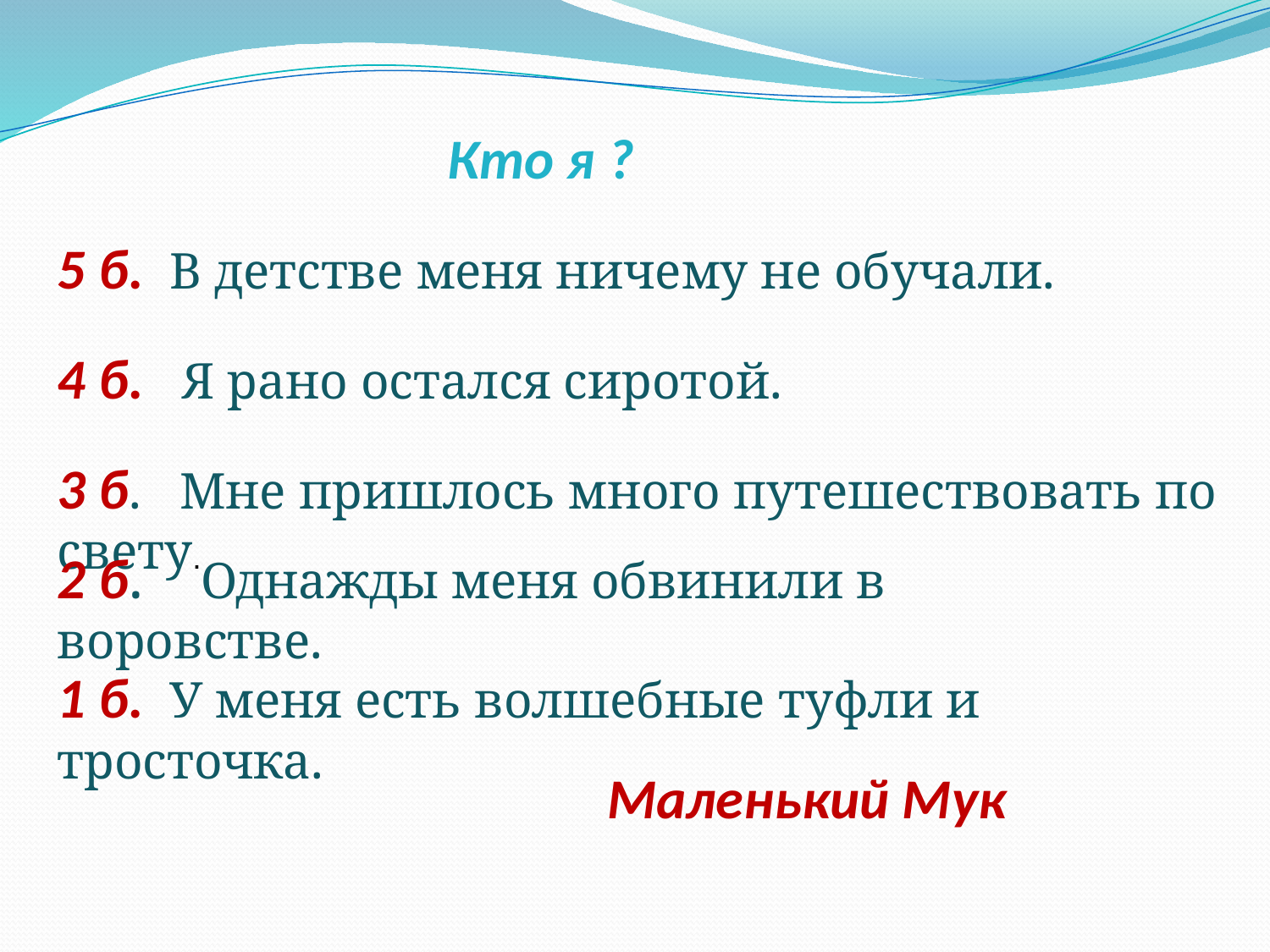

Кто я ?
5 б.  В детстве меня ничему не обучали.
4 б.   Я рано остался сиротой.
3 б.   Мне пришлось много путешествовать по свету.
2 б.    Однажды меня обвинили в воровстве.
1 б.  У меня есть волшебные туфли и тросточка.
Маленький Мук